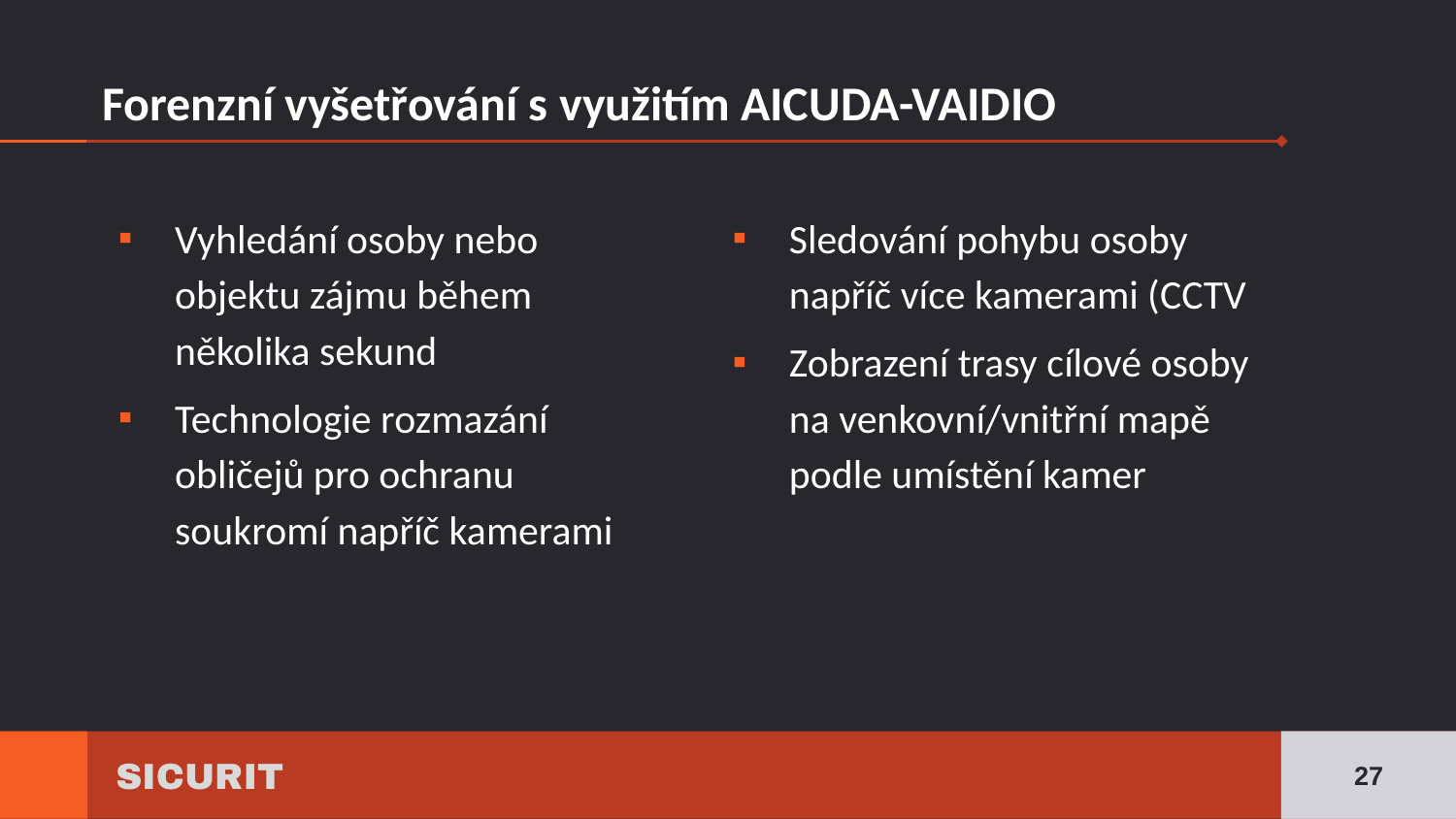

# Forenzní vyšetřování s využitím AICUDA-VAIDIO
Vyhledání osoby nebo objektu zájmu během několika sekund
Technologie rozmazání obličejů pro ochranu soukromí napříč kamerami
Sledování pohybu osoby napříč více kamerami (CCTV
Zobrazení trasy cílové osoby na venkovní/vnitřní mapě podle umístění kamer
27